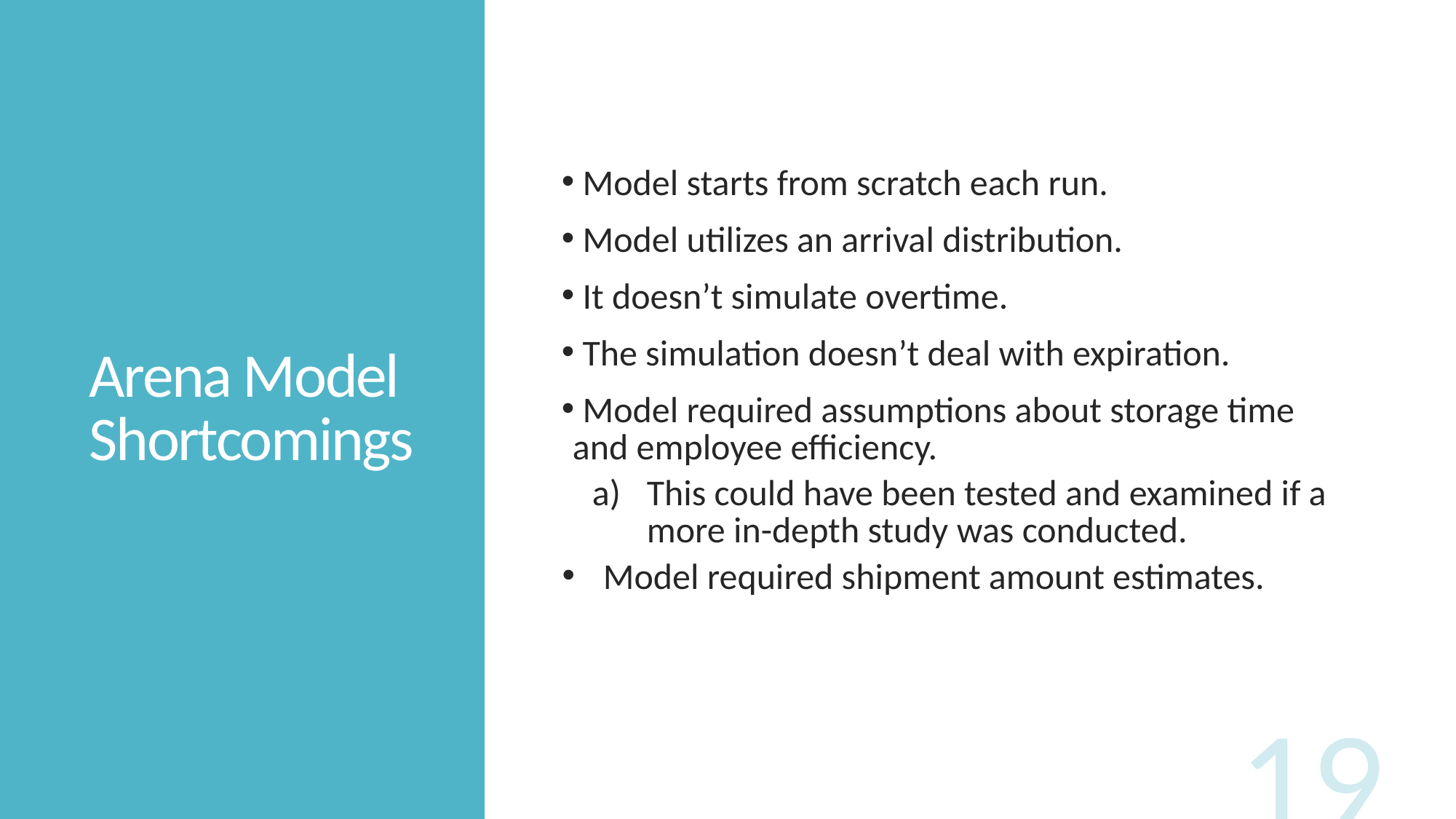

# Arena Model Shortcomings
 Model starts from scratch each run.
 Model utilizes an arrival distribution.
 It doesn’t simulate overtime.
 The simulation doesn’t deal with expiration.
 Model required assumptions about storage time and employee efficiency.
This could have been tested and examined if a more in-depth study was conducted.
Model required shipment amount estimates.

19